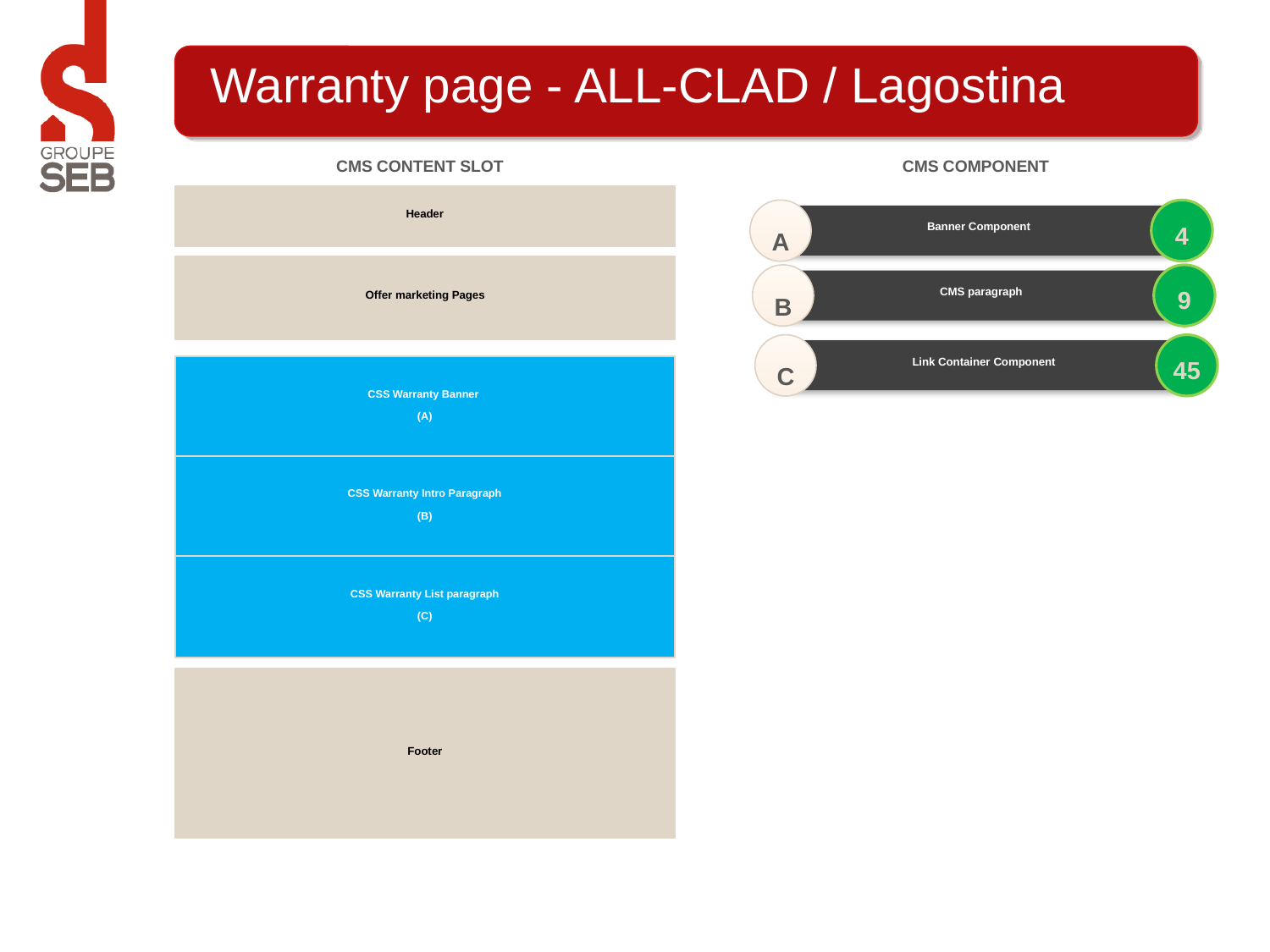

# Warranty page - ALL-CLAD / Lagostina
CMS Content Slot
CMS Component
Header
A
4
Banner Component
Offer marketing Pages
B
9
CMS paragraph
C
45
Link Container Component
CSS Warranty Banner
(A)
CSS Warranty Intro Paragraph
(B)
CSS Warranty List paragraph
(C)
Footer